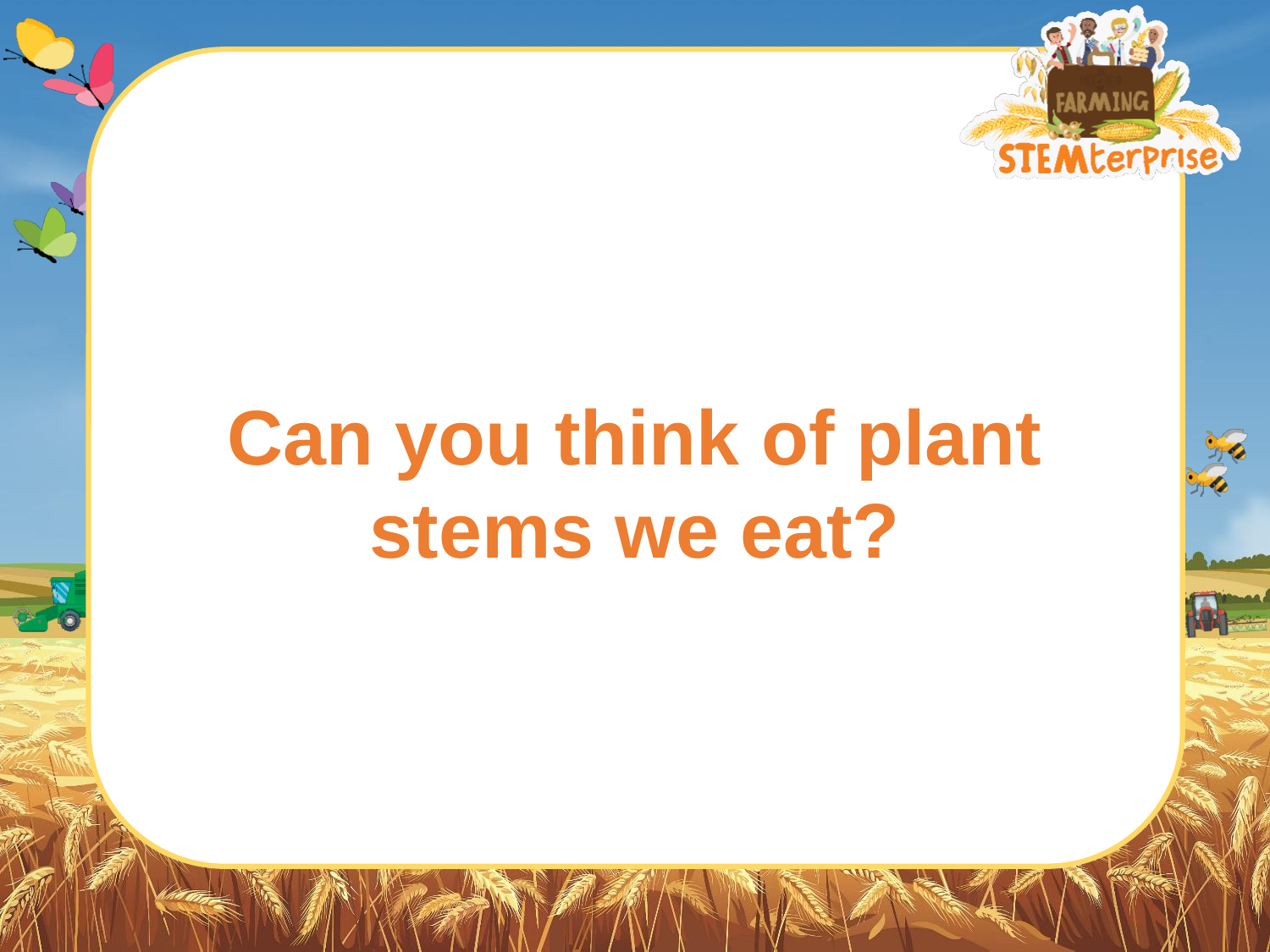

Can you think of plant stems we eat?